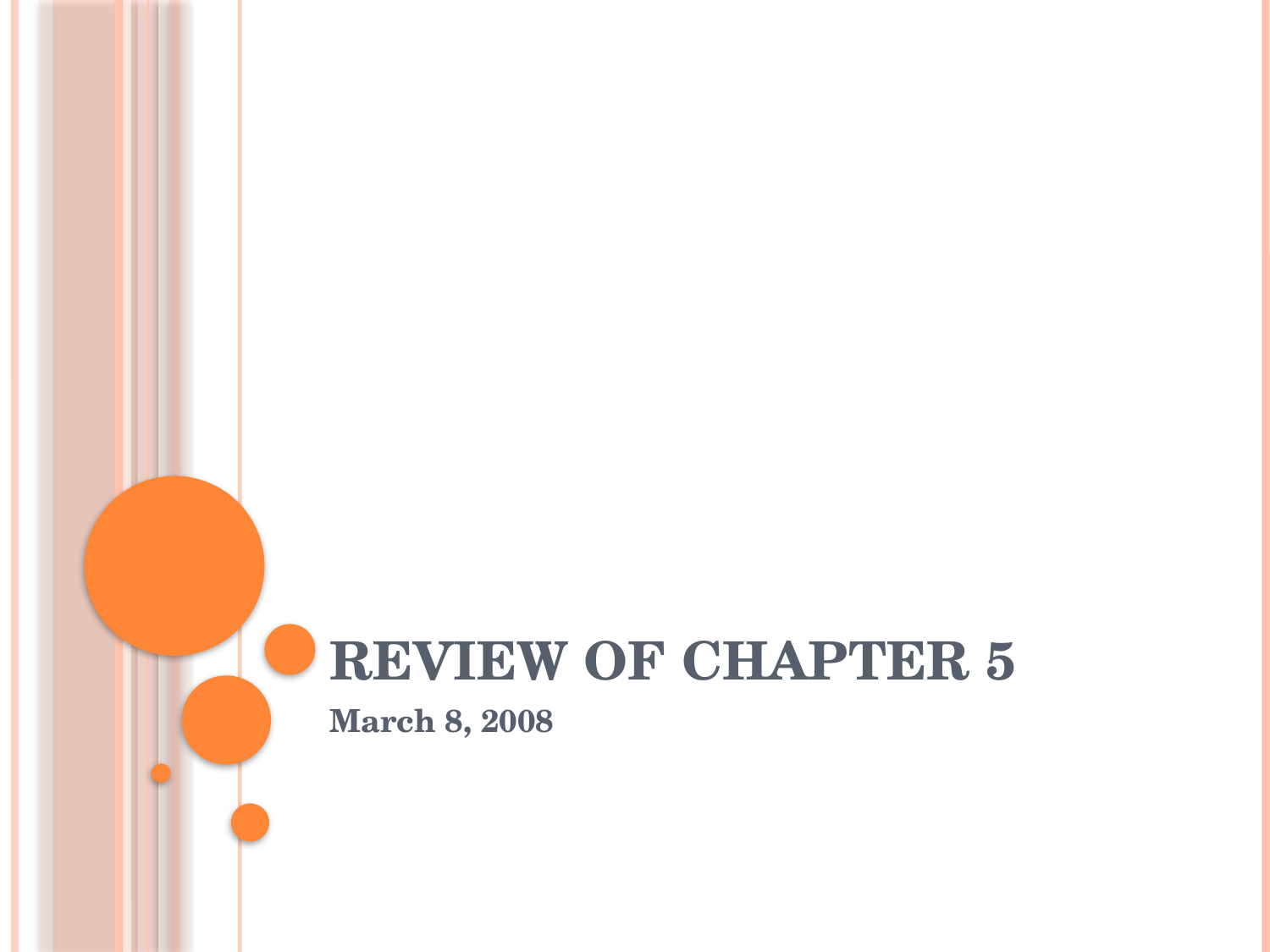

# Review of Chapter 5
March 8, 2008